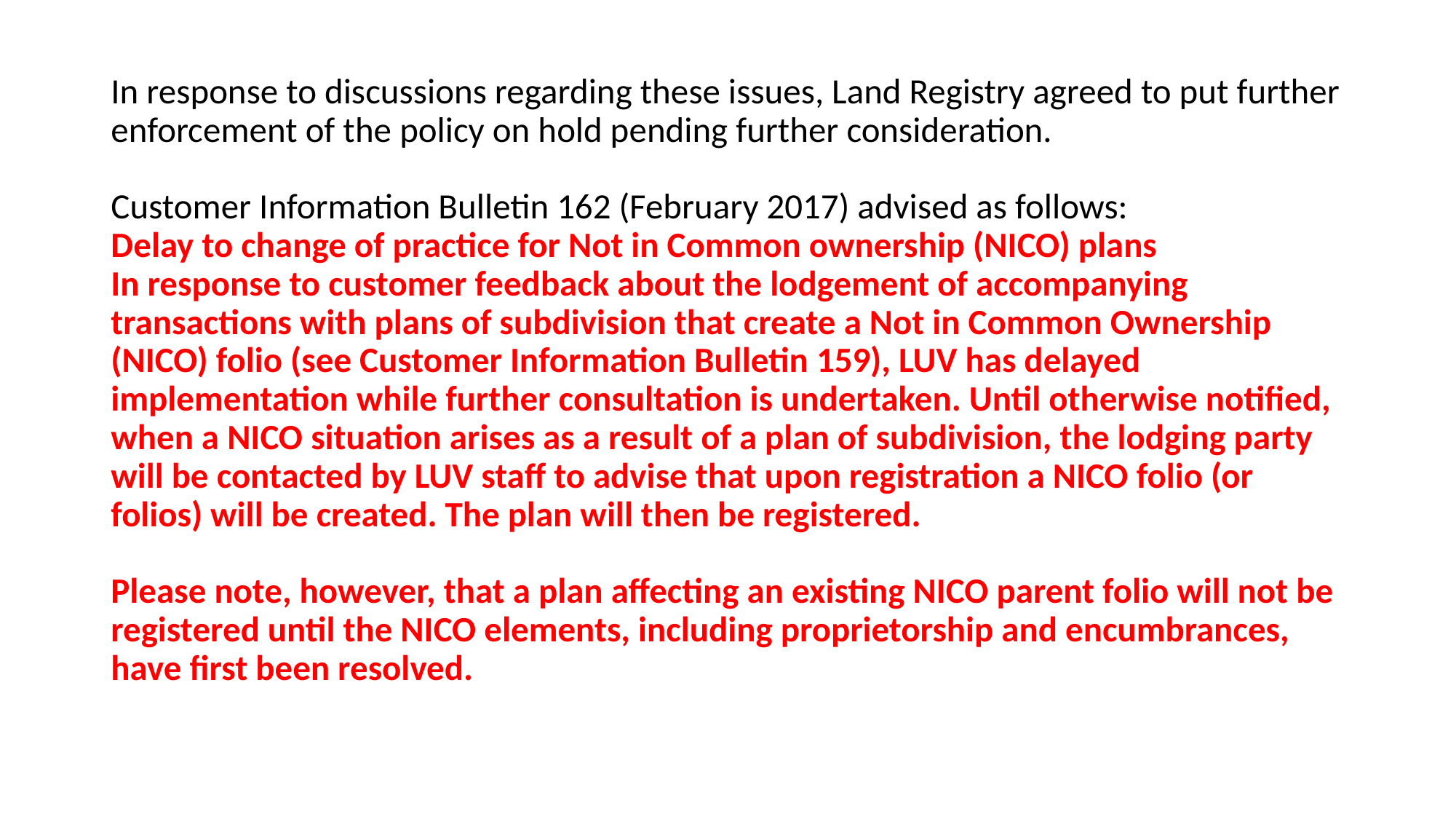

# In response to discussions regarding these issues, Land Registry agreed to put further enforcement of the policy on hold pending further consideration. Customer Information Bulletin 162 (February 2017) advised as follows: Delay to change of practice for Not in Common ownership (NICO) plans In response to customer feedback about the lodgement of accompanying transactions with plans of subdivision that create a Not in Common Ownership (NICO) folio (see Customer Information Bulletin 159), LUV has delayed implementation while further consultation is undertaken. Until otherwise notified, when a NICO situation arises as a result of a plan of subdivision, the lodging party will be contacted by LUV staff to advise that upon registration a NICO folio (or folios) will be created. The plan will then be registered. Please note, however, that a plan affecting an existing NICO parent folio will not be registered until the NICO elements, including proprietorship and encumbrances, have first been resolved.